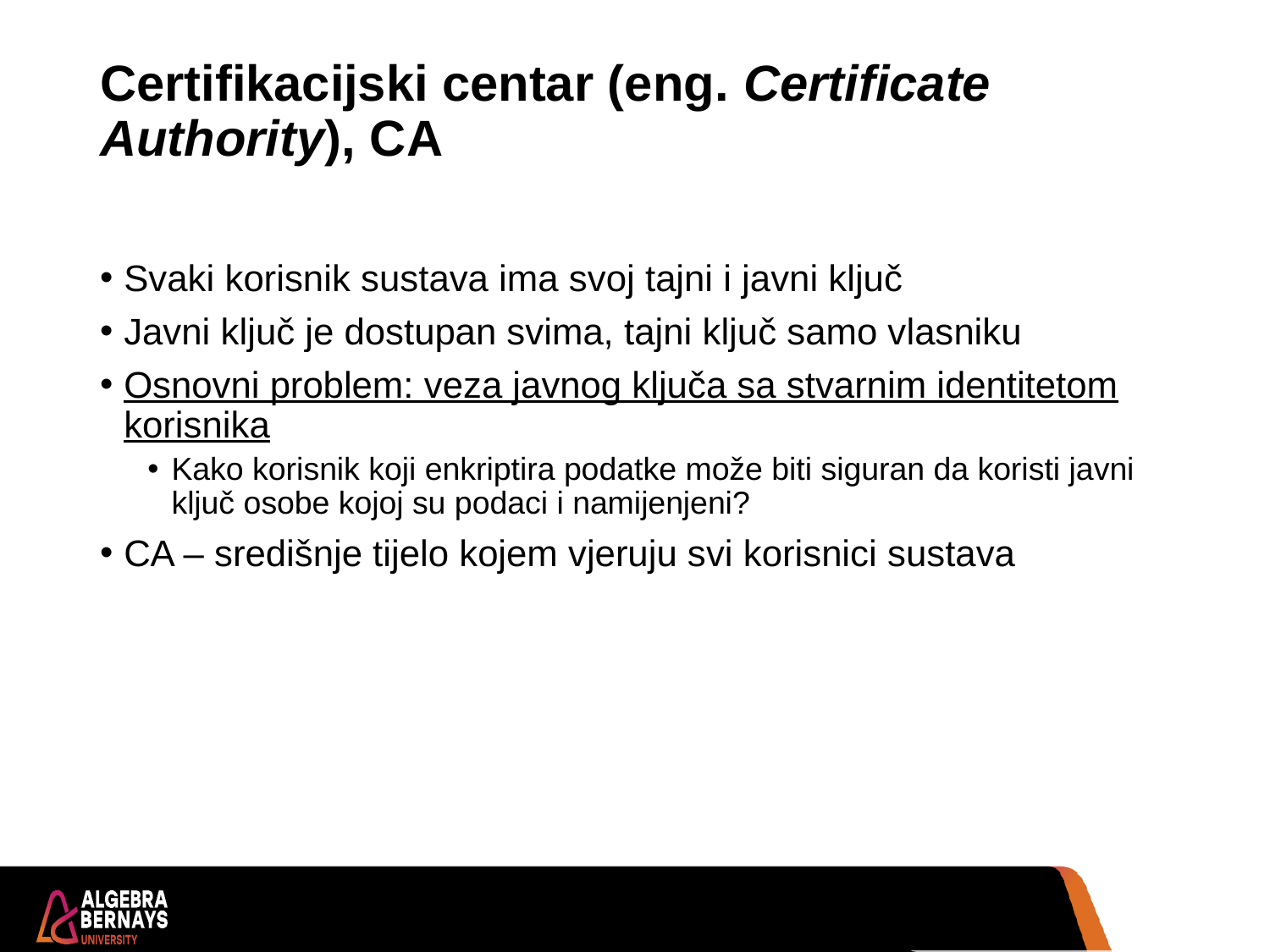

# Certifikacijski centar (eng. Certificate Authority), CA
Svaki korisnik sustava ima svoj tajni i javni ključ
Javni ključ je dostupan svima, tajni ključ samo vlasniku
Osnovni problem: veza javnog ključa sa stvarnim identitetom korisnika
Kako korisnik koji enkriptira podatke može biti siguran da koristi javni ključ osobe kojoj su podaci i namijenjeni?
CA – središnje tijelo kojem vjeruju svi korisnici sustava